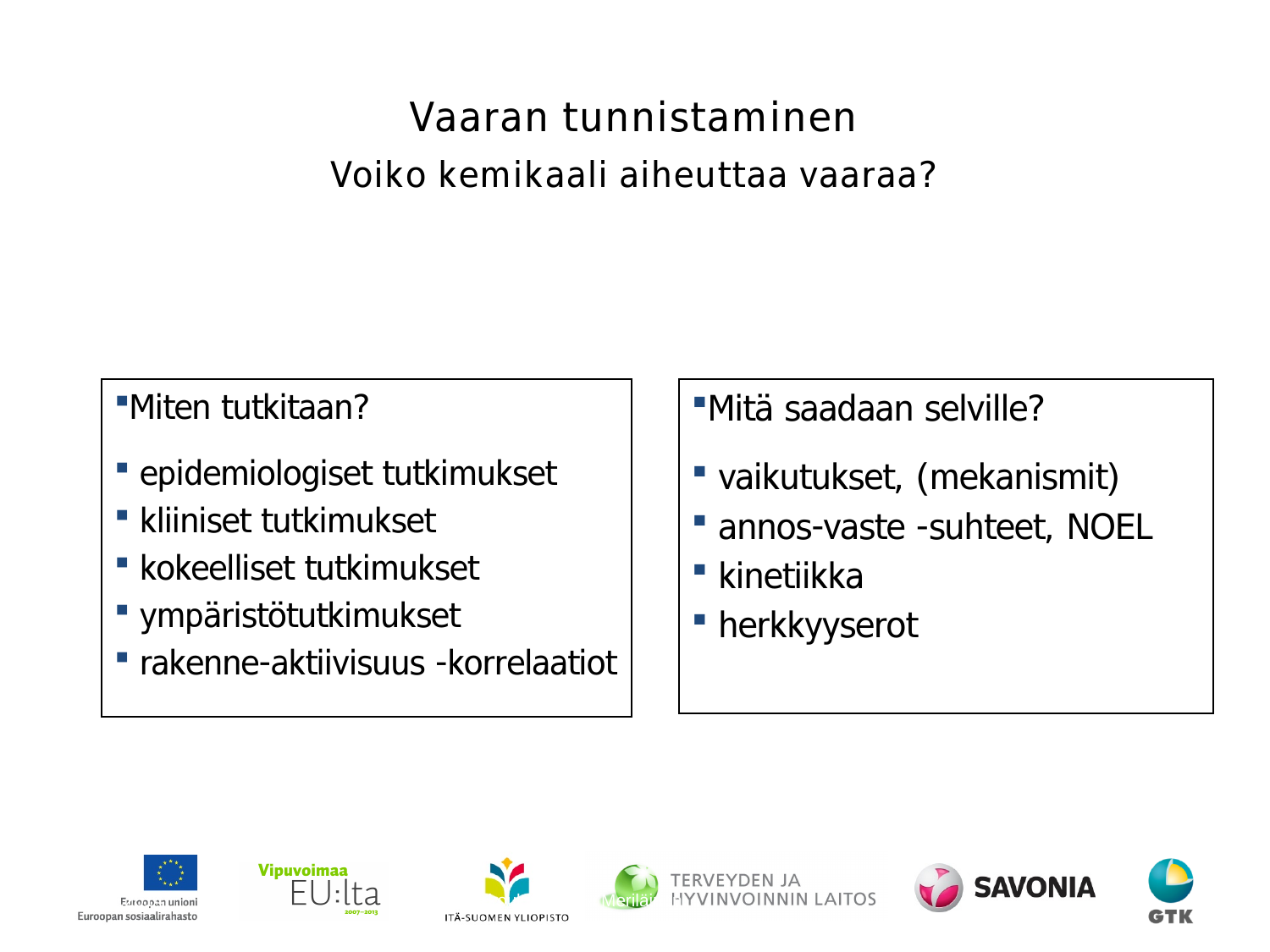

# Vaaran tunnistaminen Voiko kemikaali aiheuttaa vaaraa?
Miten tutkitaan?

 epidemiologiset tutkimukset
 kliiniset tutkimukset
 kokeelliset tutkimukset
 ympäristötutkimukset
 rakenne-aktiivisuus -korrelaatiot
Mitä saadaan selville?

 vaikutukset, (mekanismit)
 annos-vaste -suhteet, NOEL
 kinetiikka
 herkkyyserot
29.10.2014
ESR-koulutus/Päivi Meriläinen